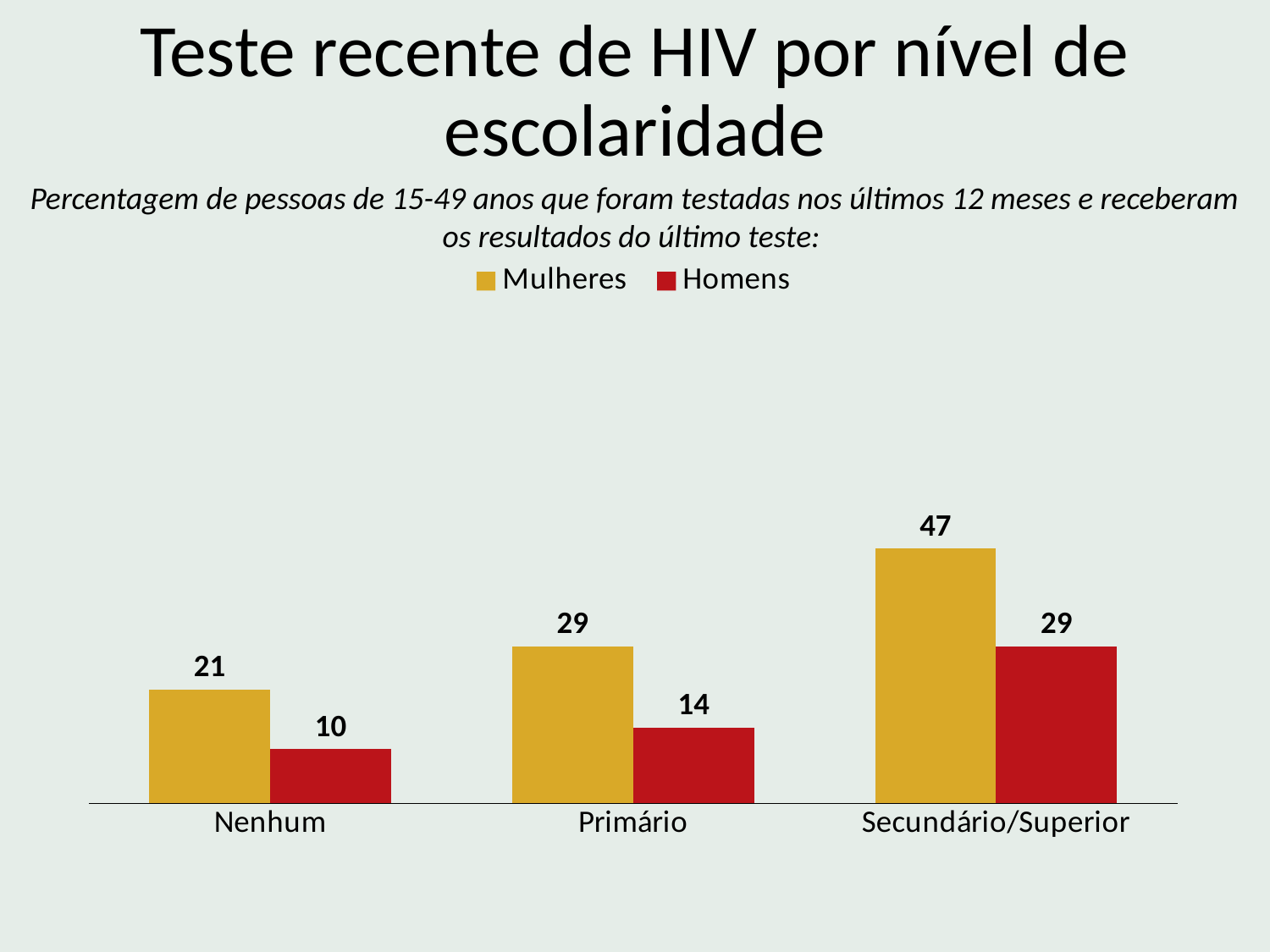

Teste recente de HIV por nível de escolaridade
Percentagem de pessoas de 15-49 anos que foram testadas nos últimos 12 meses e receberam os resultados do último teste:

### Chart

| Category | Mulheres | Homens |
|---|---|---|
| Nenhum | 21.0 | 10.0 |
| Primário | 29.0 | 14.0 |
| Secundário/Superior | 47.0 | 29.0 |